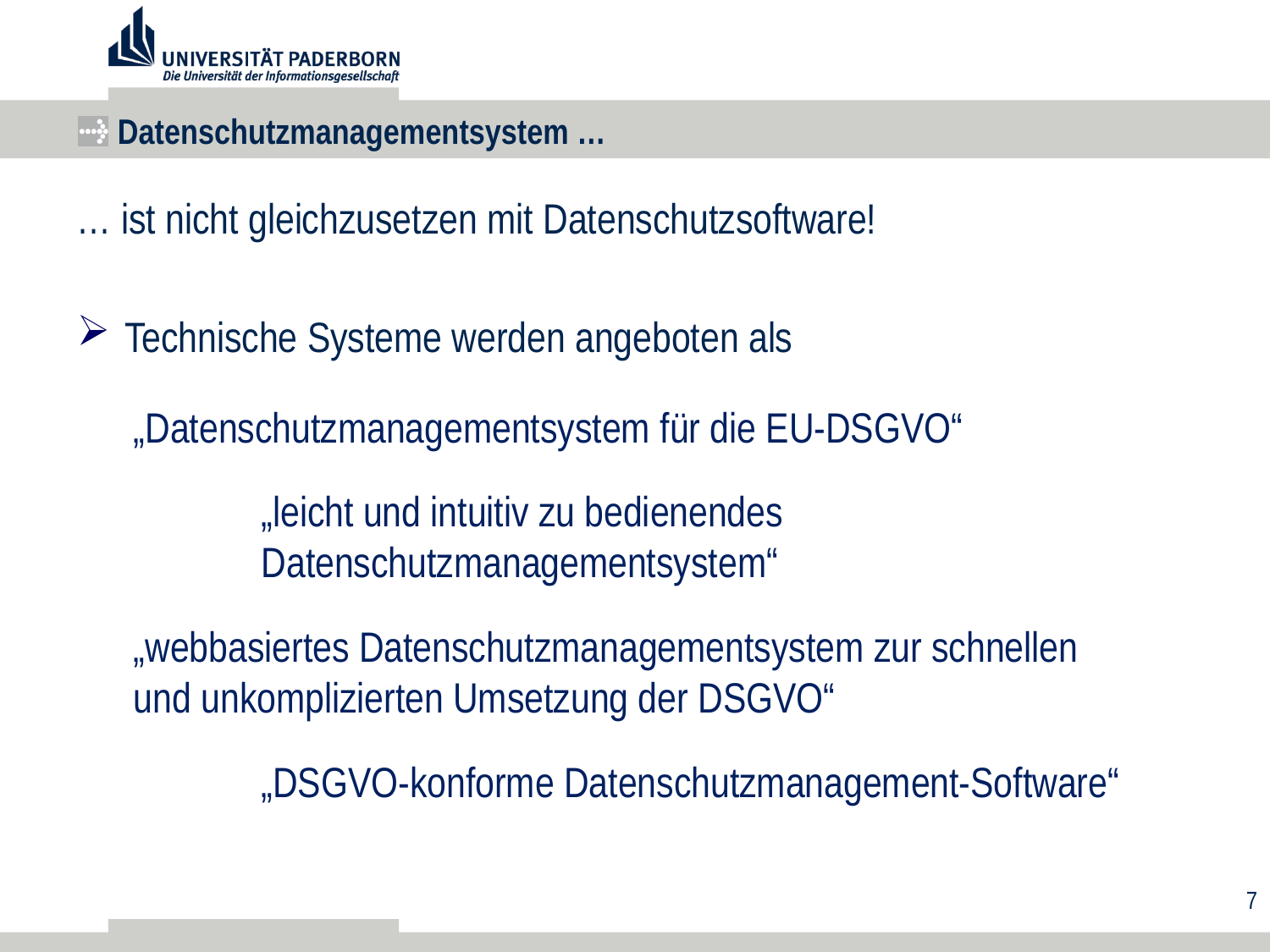

# Datenschutzmanagementsystem …
… ist nicht gleichzusetzen mit Datenschutzsoftware!

Technische Systeme werden angeboten als
„Datenschutzmanagementsystem für die EU-DSGVO“
„leicht und intuitiv zu bedienendes Datenschutzmanagementsystem“
„webbasiertes Datenschutzmanagementsystem zur schnellen und unkomplizierten Umsetzung der DSGVO“
xxx-
„DSGVO-konforme Datenschutzmanagement-Software“
7